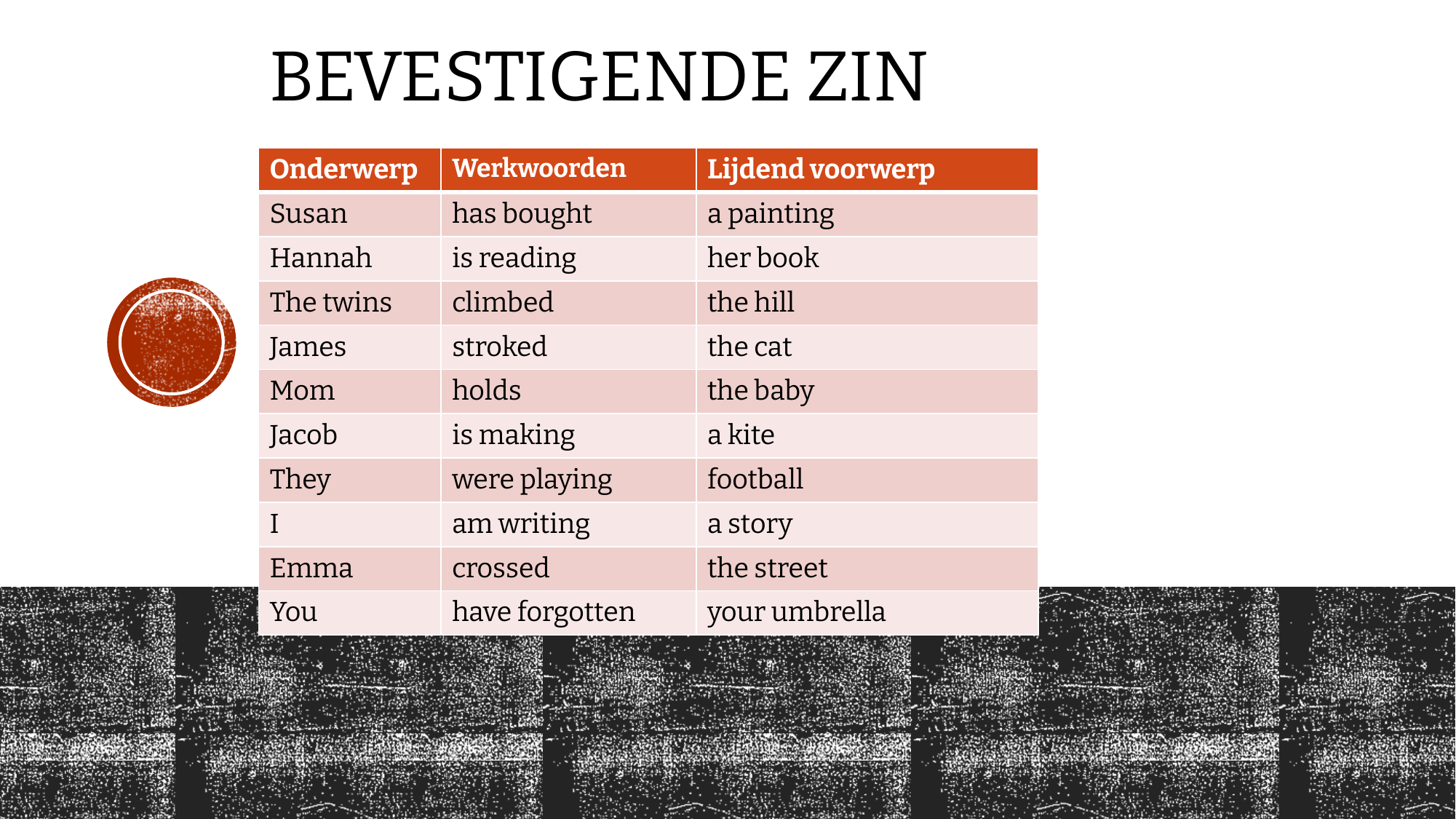

# Bevestigende zin
| Onderwerp | Werkwoorden | Lijdend voorwerp |
| --- | --- | --- |
| Susan | has bought | a painting |
| Hannah | is reading | her book |
| The twins | climbed | the hill |
| James | stroked | the cat |
| Mom | holds | the baby |
| Jacob | is making | a kite |
| They | were playing | football |
| I | am writing | a story |
| Emma | crossed | the street |
| You | have forgotten | your umbrella |